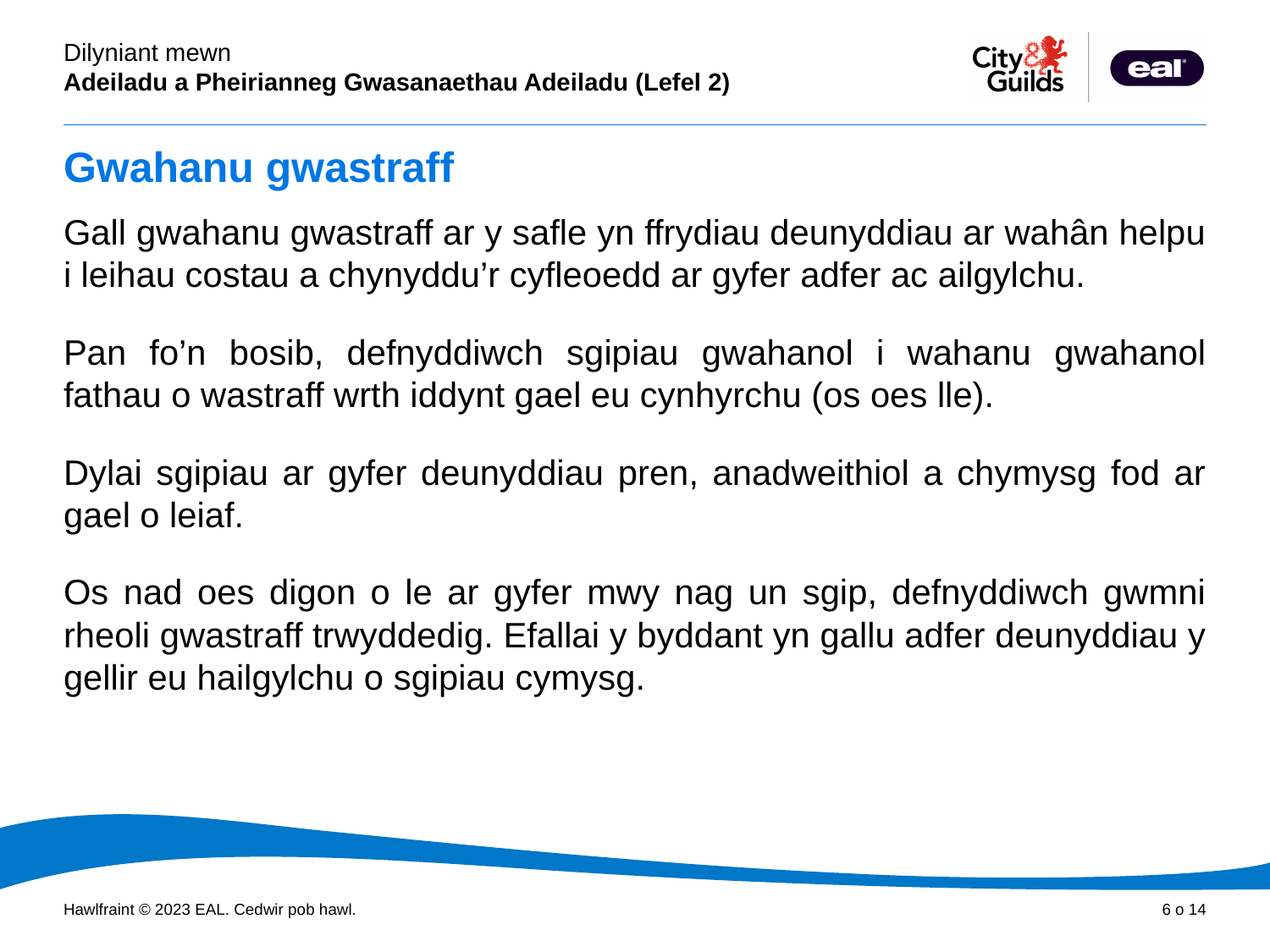

# Gwahanu gwastraff
Gall gwahanu gwastraff ar y safle yn ffrydiau deunyddiau ar wahân helpu i leihau costau a chynyddu’r cyfleoedd ar gyfer adfer ac ailgylchu.
Pan fo’n bosib, defnyddiwch sgipiau gwahanol i wahanu gwahanol fathau o wastraff wrth iddynt gael eu cynhyrchu (os oes lle).
Dylai sgipiau ar gyfer deunyddiau pren, anadweithiol a chymysg fod ar gael o leiaf.
Os nad oes digon o le ar gyfer mwy nag un sgip, defnyddiwch gwmni rheoli gwastraff trwyddedig. Efallai y byddant yn gallu adfer deunyddiau y gellir eu hailgylchu o sgipiau cymysg.